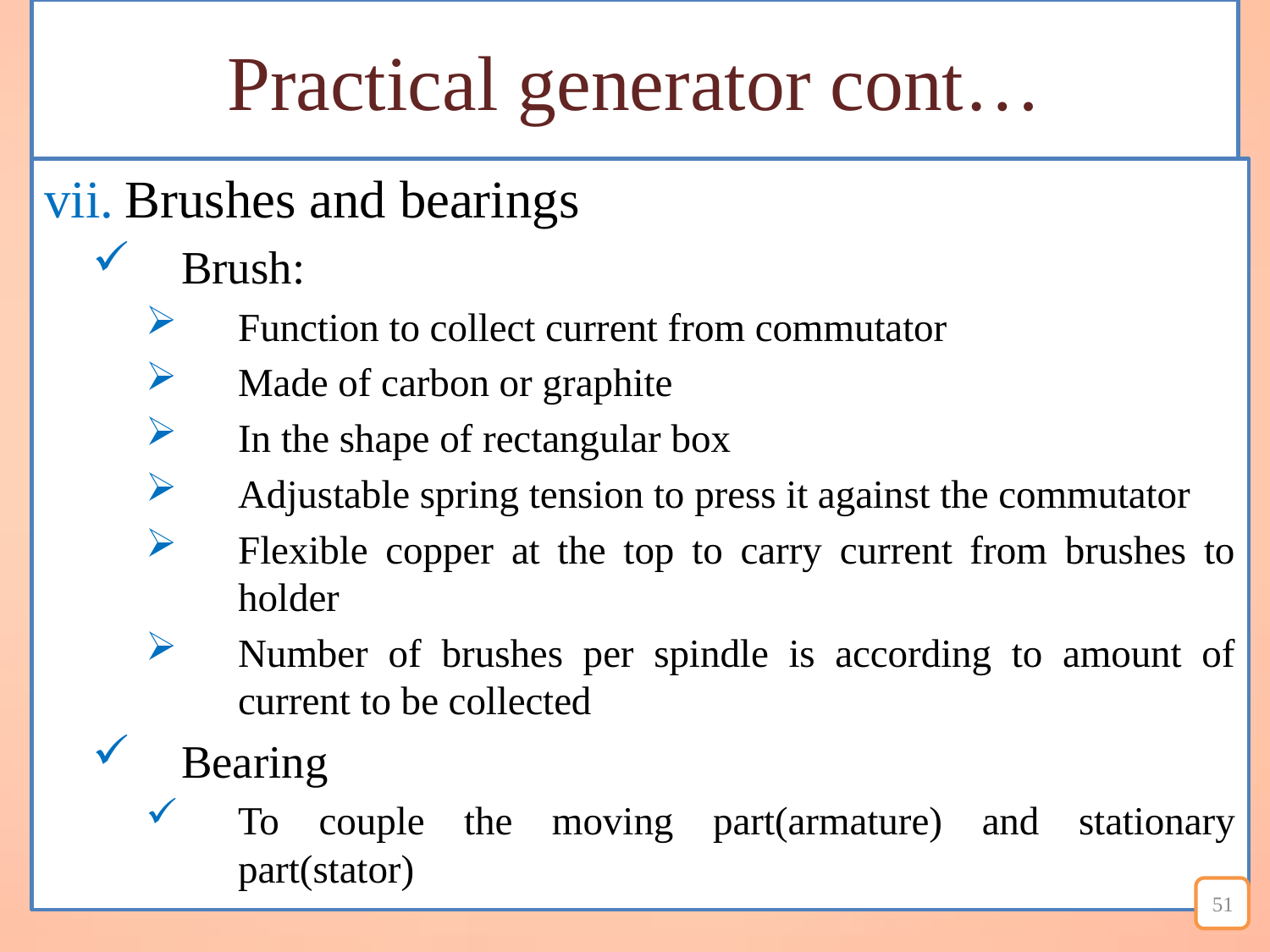

# Practical generator cont…
Brushes and bearings
Brush:
Function to collect current from commutator
Made of carbon or graphite
In the shape of rectangular box
Adjustable spring tension to press it against the commutator
Flexible copper at the top to carry current from brushes to holder
Number of brushes per spindle is according to amount of current to be collected
Bearing
To couple the moving part(armature) and stationary part(stator)

51